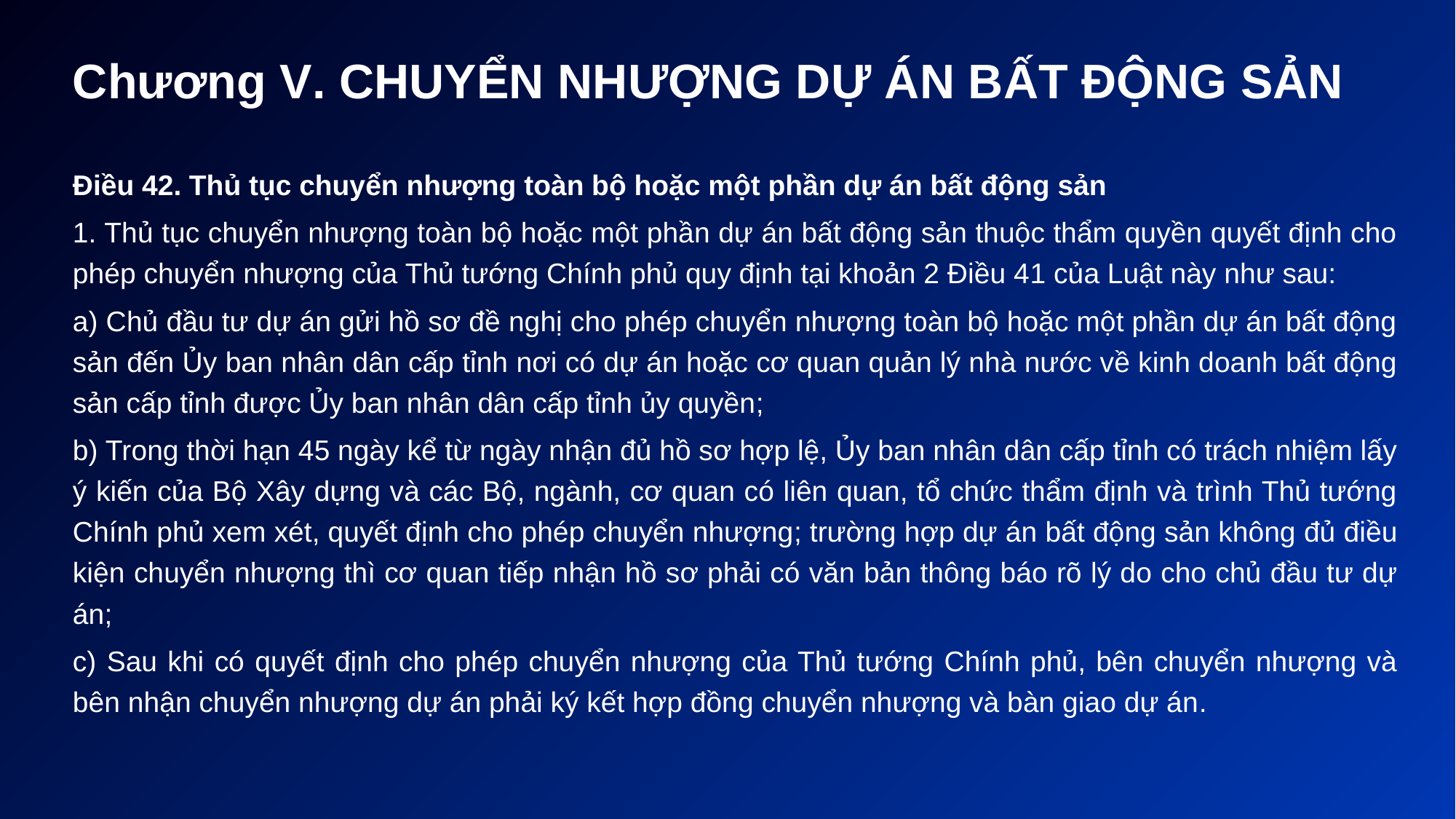

Chương V. CHUYỂN NHƯỢNG DỰ ÁN BẤT ĐỘNG SẢN
Điều 42. Thủ tục chuyển nhượng toàn bộ hoặc một phần dự án bất động sản
1. Thủ tục chuyển nhượng toàn bộ hoặc một phần dự án bất động sản thuộc thẩm quyền quyết định cho phép chuyển nhượng của Thủ tướng Chính phủ quy định tại khoản 2 Điều 41 của Luật này như sau:
a) Chủ đầu tư dự án gửi hồ sơ đề nghị cho phép chuyển nhượng toàn bộ hoặc một phần dự án bất động sản đến Ủy ban nhân dân cấp tỉnh nơi có dự án hoặc cơ quan quản lý nhà nước về kinh doanh bất động sản cấp tỉnh được Ủy ban nhân dân cấp tỉnh ủy quyền;
b) Trong thời hạn 45 ngày kể từ ngày nhận đủ hồ sơ hợp lệ, Ủy ban nhân dân cấp tỉnh có trách nhiệm lấy ý kiến của Bộ Xây dựng và các Bộ, ngành, cơ quan có liên quan, tổ chức thẩm định và trình Thủ tướng Chính phủ xem xét, quyết định cho phép chuyển nhượng; trường hợp dự án bất động sản không đủ điều kiện chuyển nhượng thì cơ quan tiếp nhận hồ sơ phải có văn bản thông báo rõ lý do cho chủ đầu tư dự án;
c) Sau khi có quyết định cho phép chuyển nhượng của Thủ tướng Chính phủ, bên chuyển nhượng và bên nhận chuyển nhượng dự án phải ký kết hợp đồng chuyển nhượng và bàn giao dự án.